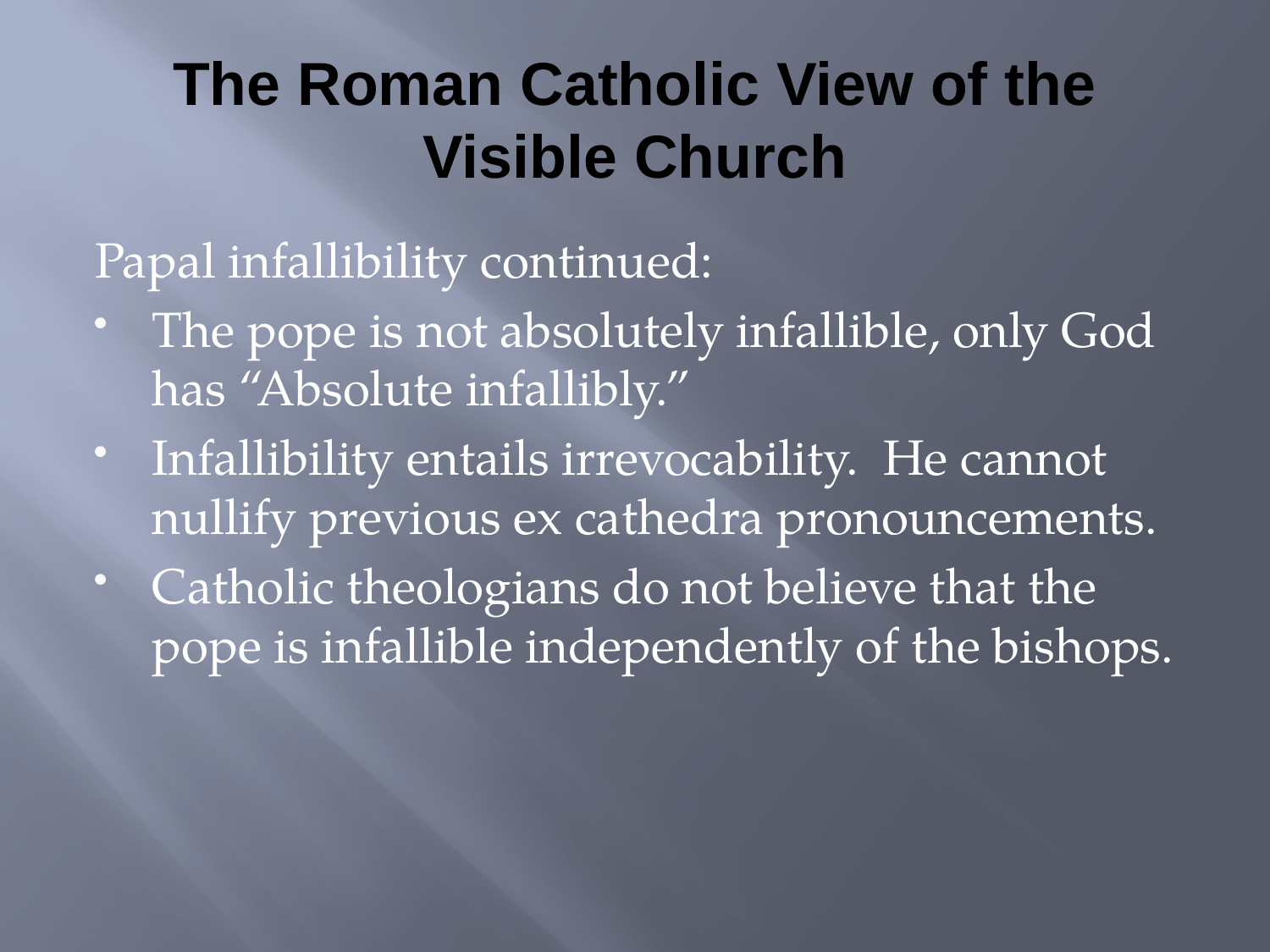

# The Roman Catholic View of the Visible Church
Papal infallibility continued:
The pope is not absolutely infallible, only God has “Absolute infallibly.”
Infallibility entails irrevocability.  He cannot nullify previous ex cathedra pronouncements.
Catholic theologians do not believe that the pope is infallible independently of the bishops.